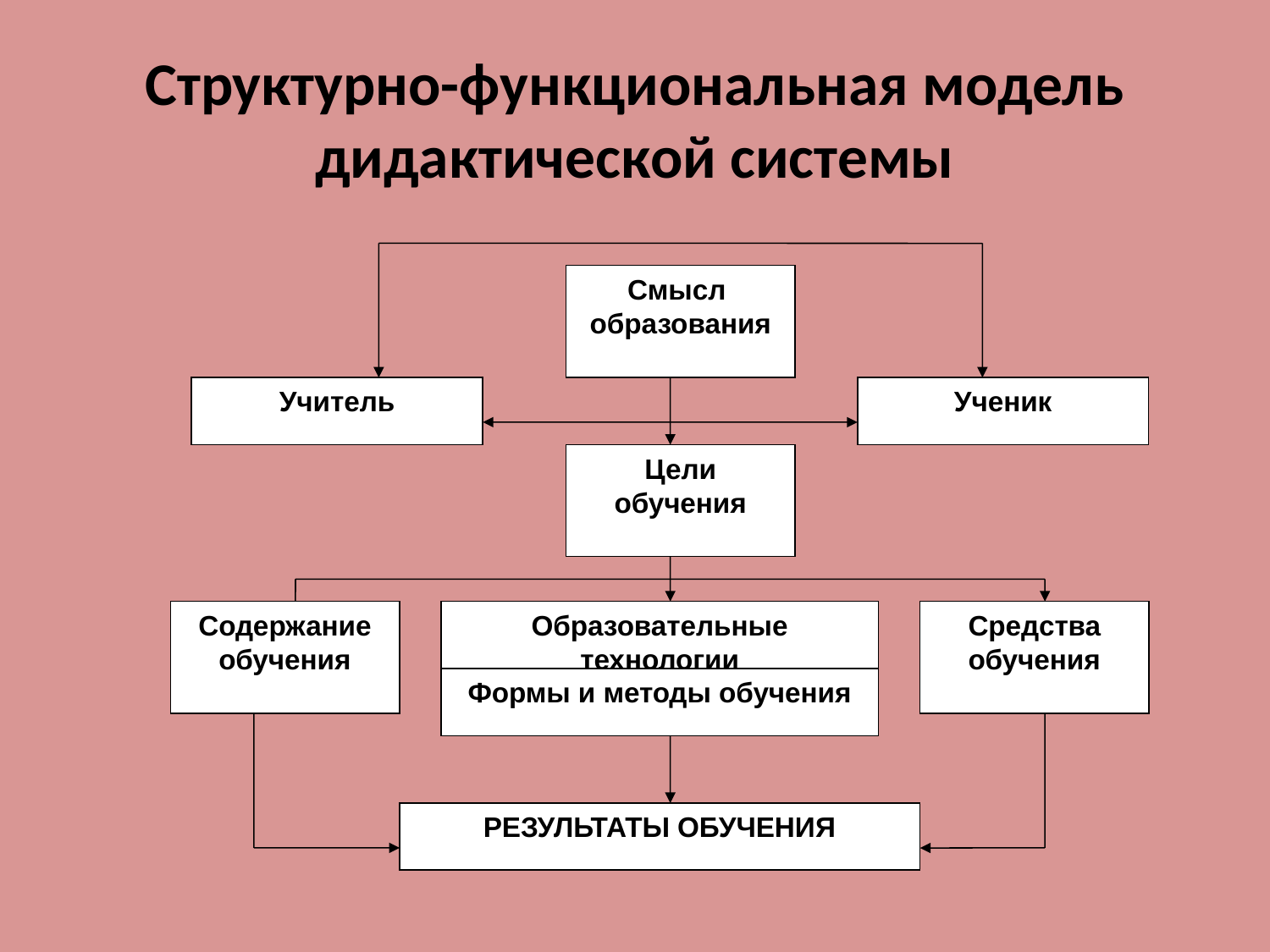

# Структурно-функциональная модель дидактической системы

Смысл
образования
Учитель

Ученик

Цели
обучения

Содержание
обучения
Образовательные технологии
Средства
обучения
Формы и методы обучения

РЕЗУЛЬТАТЫ ОБУЧЕНИЯ